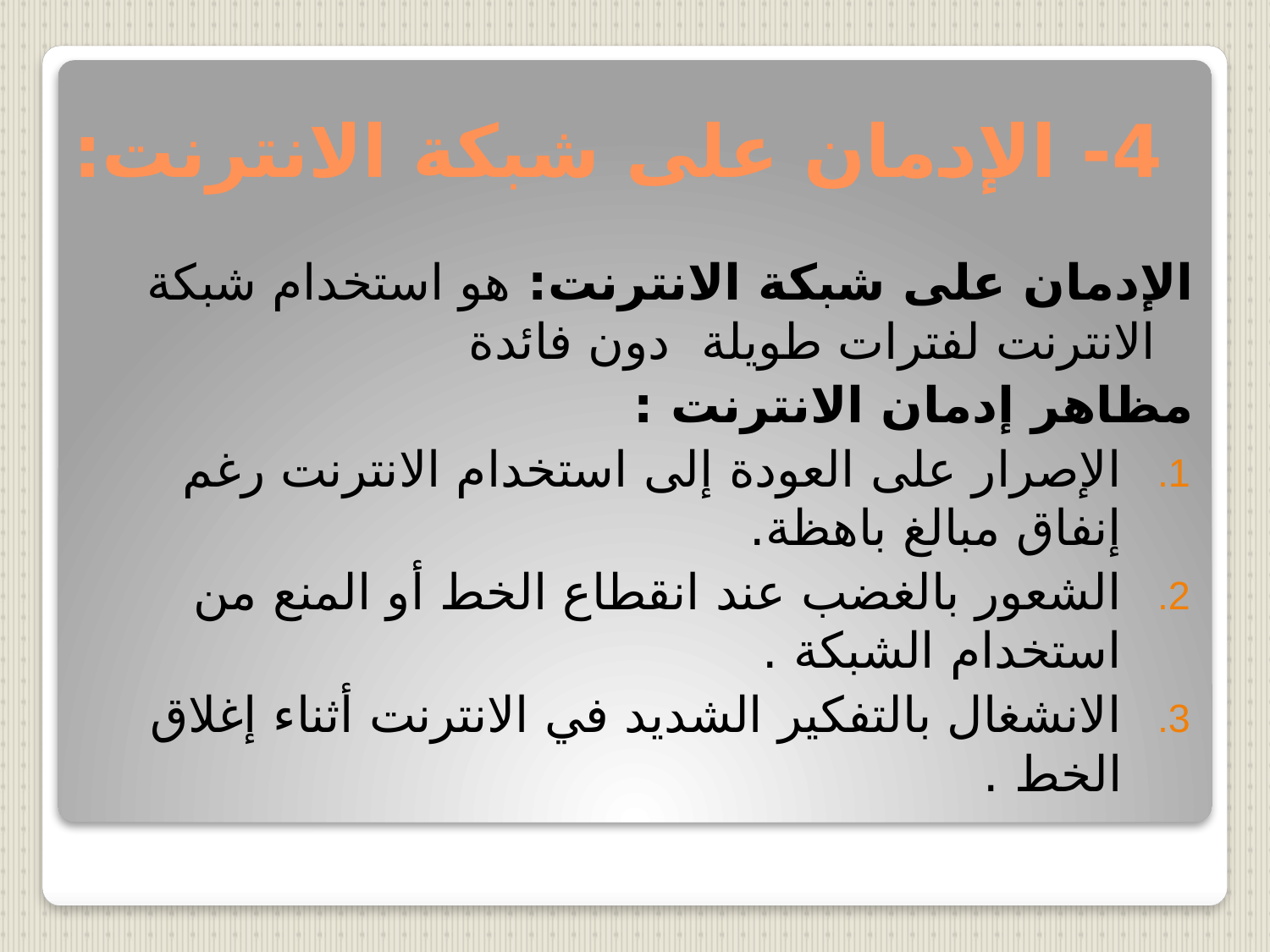

# 4- الإدمان على شبكة الانترنت:
الإدمان على شبكة الانترنت: هو استخدام شبكة الانترنت لفترات طويلة  دون فائدة
مظاهر إدمان الانترنت :
الإصرار على العودة إلى استخدام الانترنت رغم إنفاق مبالغ باهظة.
الشعور بالغضب عند انقطاع الخط أو المنع من استخدام الشبكة .
الانشغال بالتفكير الشديد في الانترنت أثناء إغلاق الخط .